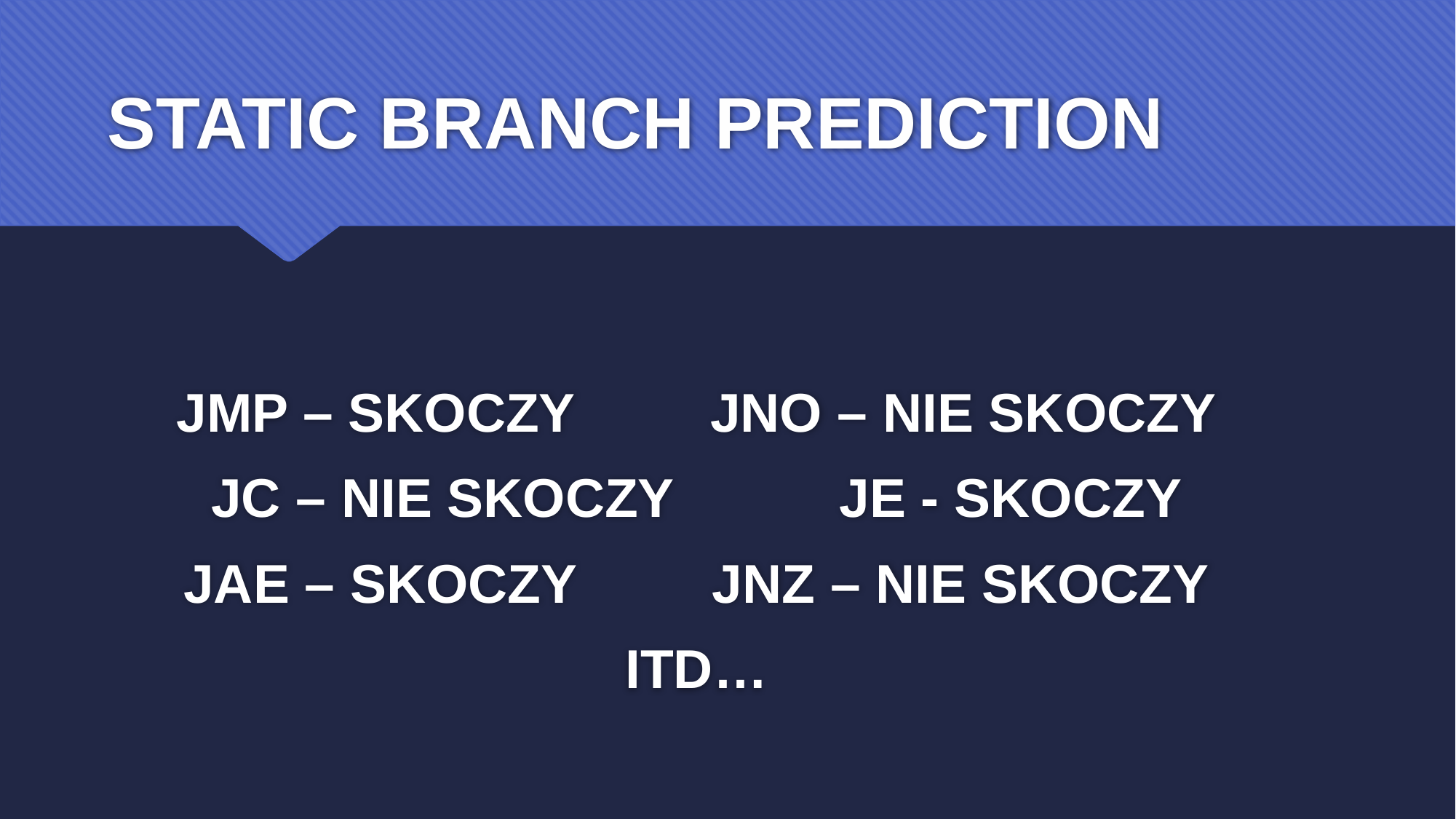

# STATIC BRANCH PREDICTION
JMP – SKOCZY         JNO – NIE SKOCZY
JC – NIE SKOCZY           JE - SKOCZY
JAE – SKOCZY         JNZ – NIE SKOCZY
ITD…